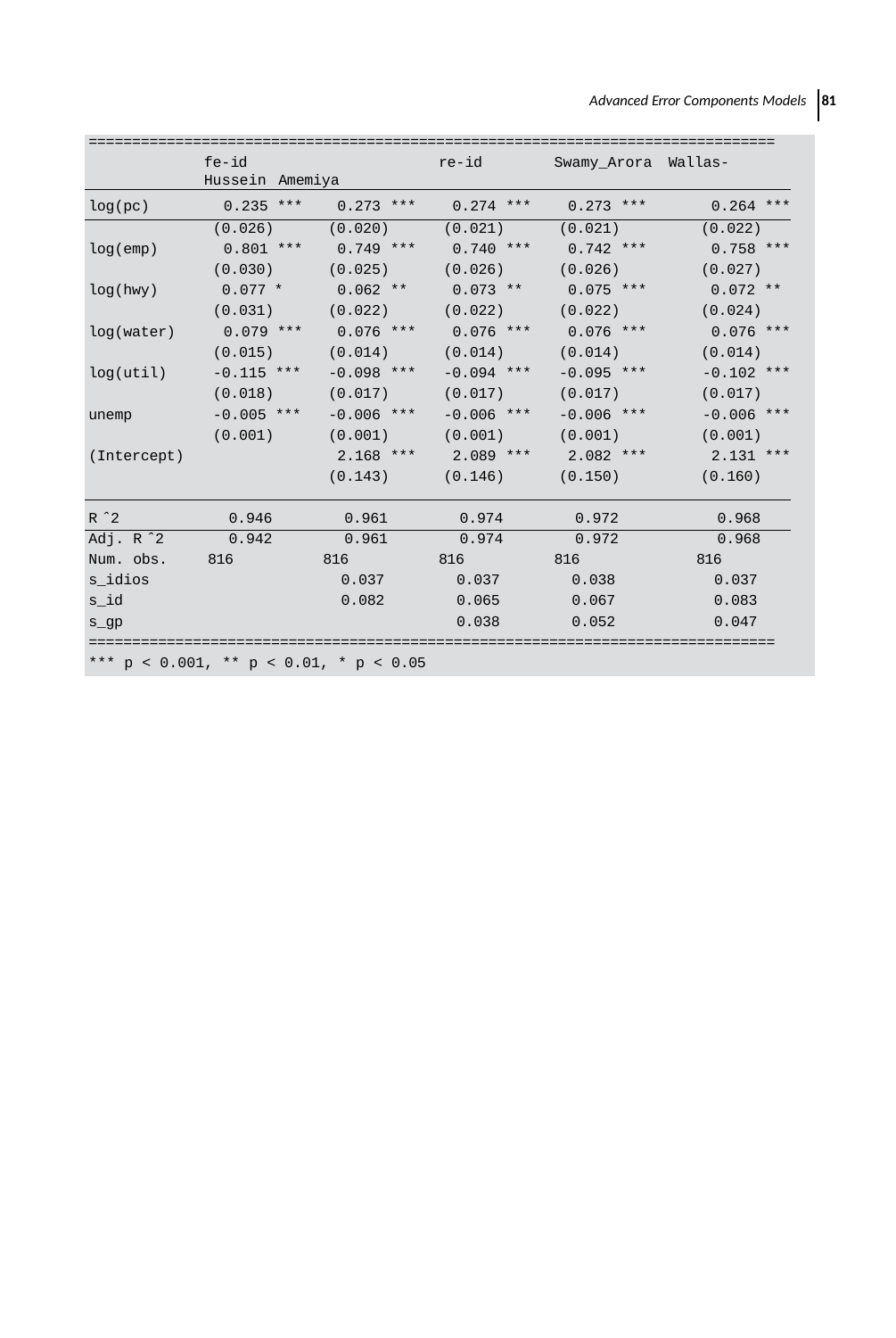

Advanced Error Components Models  81

| =============================================================================== |  |  |  |  |  |  |  |  |  |
| --- | --- | --- | --- | --- | --- | --- | --- | --- | --- |
| fe-id re-id Swamy\_Arora Wallas-Hussein Amemiya |  |  |  |  |  |  |  |  |  |
| log(pc) | 0.235 \*\*\* | 0.273 | \*\*\* | 0.274 | \*\*\* | 0.273 | \*\*\* | 0.264 \*\*\* |  |
|  | (0.026) | (0.020) |  | (0.021) |  | (0.021) |  | (0.022) |  |
| log(emp) | 0.801 \*\*\* | 0.749 | \*\*\* | 0.740 | \*\*\* | 0.742 | \*\*\* | 0.758 \*\*\* |  |
|  | (0.030) | (0.025) |  | (0.026) |  | (0.026) |  | (0.027) |  |
| log(hwy) | 0.077 \* | 0.062 | \*\* | 0.073 | \*\* | 0.075 | \*\*\* | 0.072 \*\* |  |
|  | (0.031) | (0.022) |  | (0.022) |  | (0.022) |  | (0.024) |  |
| log(water) | 0.079 \*\*\* | 0.076 | \*\*\* | 0.076 | \*\*\* | 0.076 | \*\*\* | 0.076 \*\*\* |  |
|  | (0.015) | (0.014) |  | (0.014) |  | (0.014) |  | (0.014) |  |
| log(util) | -0.115 \*\*\* | -0.098 | \*\*\* | -0.094 | \*\*\* | -0.095 | \*\*\* | -0.102 \*\*\* |  |
|  | (0.018) | (0.017) |  | (0.017) |  | (0.017) |  | (0.017) |  |
| unemp | -0.005 \*\*\* | -0.006 | \*\*\* | -0.006 | \*\*\* | -0.006 | \*\*\* | -0.006 \*\*\* |  |
|  | (0.001) | (0.001) |  | (0.001) |  | (0.001) |  | (0.001) |  |
| (Intercept) |  | 2.168 | \*\*\* | 2.089 | \*\*\* | 2.082 | \*\*\* | 2.131 \*\*\* |  |
|  |  | (0.143) |  | (0.146) |  | (0.150) |  | (0.160) |  |
| R ̂ 2 0.946 0.961 0.974 0.972 0.968 |  |  |  |  |  |  |  |  |  |
| Adj. R ̂ 2 0.942 0.961 0.974 0.972 0.968 |  |  |  |  |  |  |  |  |  |
| Num. obs. 816 816 816 816 816 |  |  |  |  |  |  |  |  |  |
| s\_idios 0.037 0.037 0.038 0.037 |  |  |  |  |  |  |  |  |  |
| s\_id 0.082 0.065 0.067 0.083 |  |  |  |  |  |  |  |  |  |
| s\_gp 0.038 0.052 0.047 |  |  |  |  |  |  |  |  |  |
| =============================================================================== |  |  |  |  |  |  |  |  |  |
| \*\*\* p < 0.001, \*\* p < 0.01, \* p < 0.05 |  |  |  |  |  |  |  |  |  |